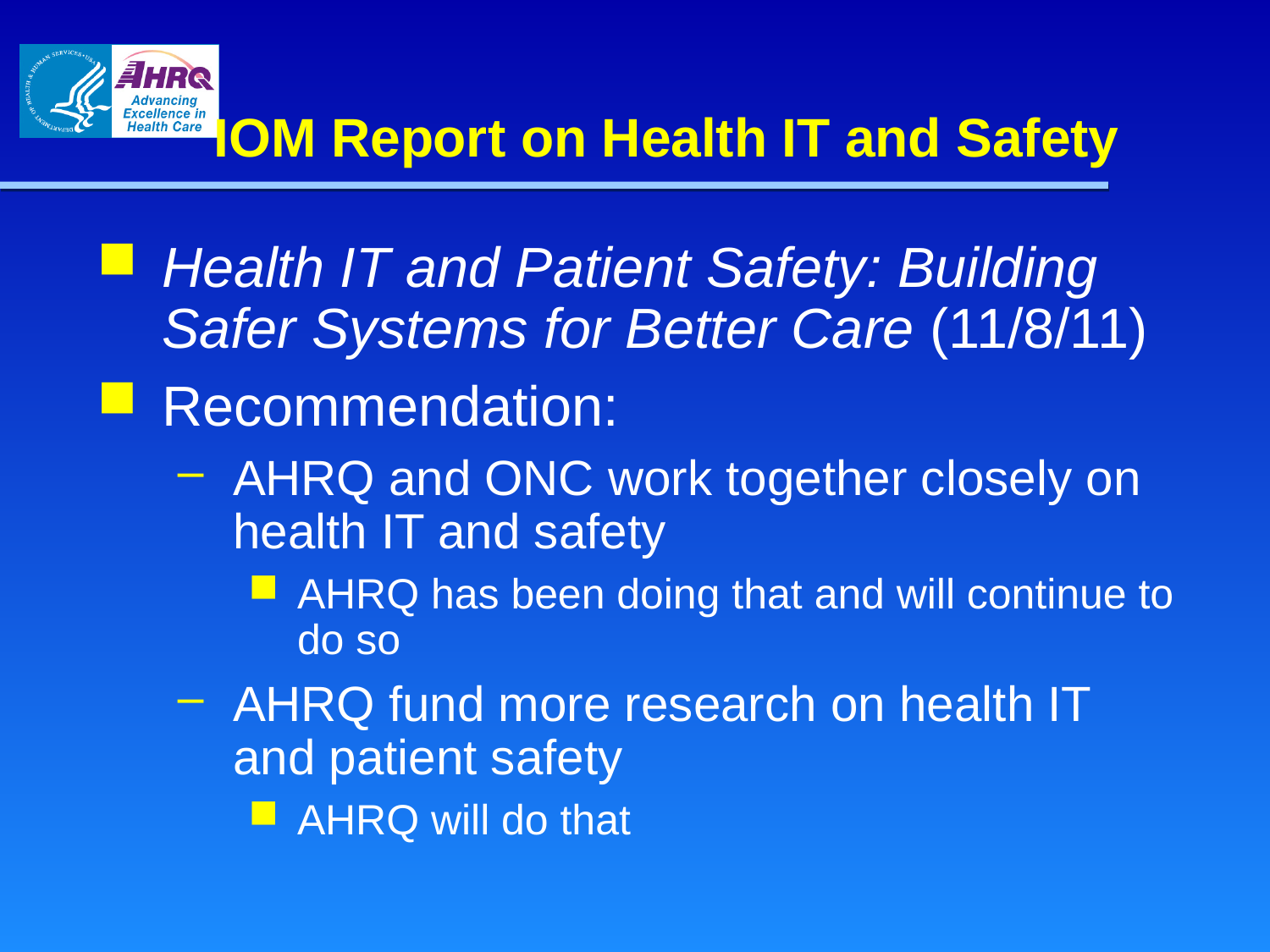

# IOM Report on Health IT and Safety
Health IT and Patient Safety: Building Safer Systems for Better Care (11/8/11)
Recommendation:
AHRQ and ONC work together closely on health IT and safety
AHRQ has been doing that and will continue to do so
AHRQ fund more research on health IT and patient safety
AHRQ will do that